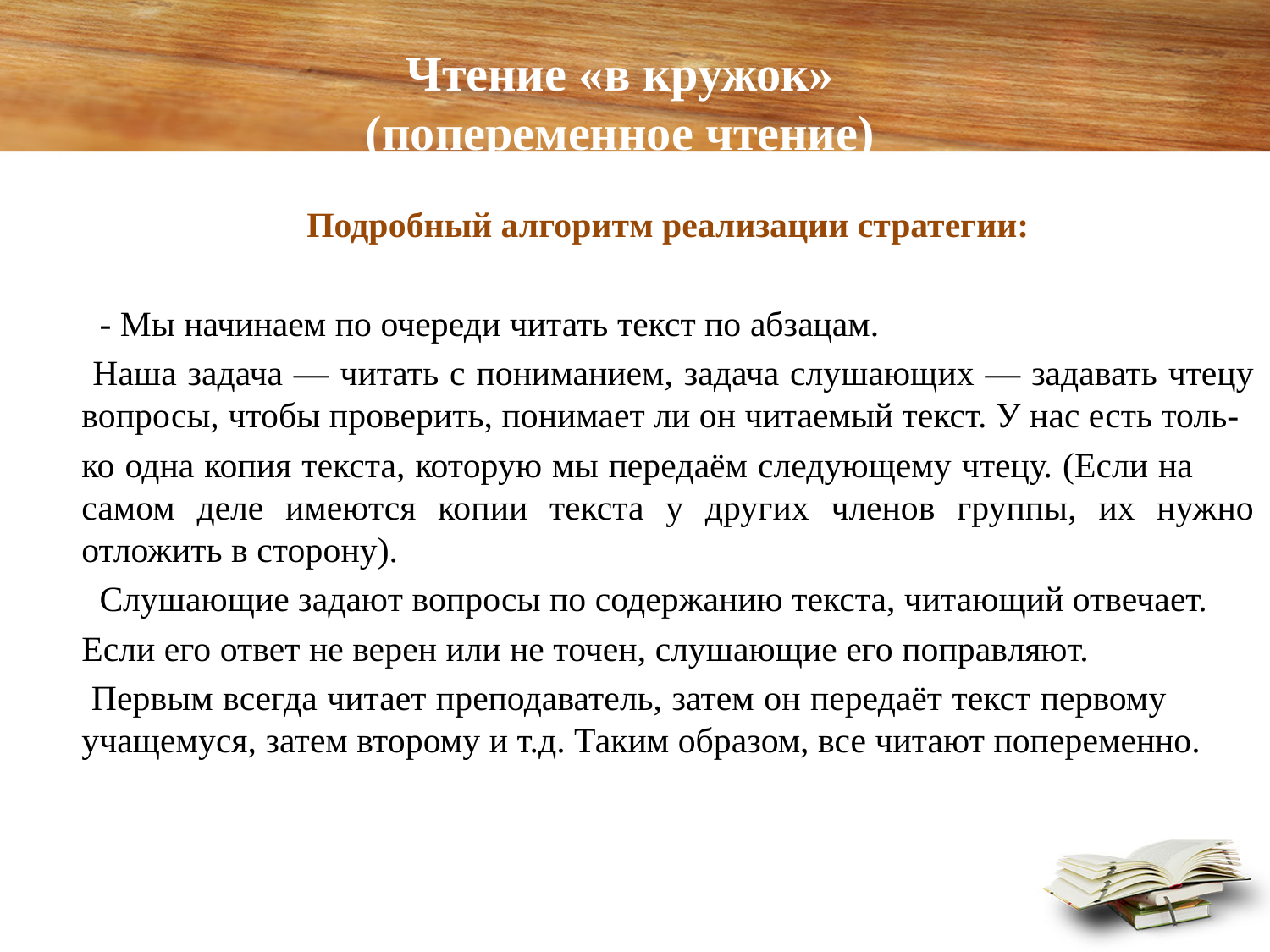

Чтение «в кружок»
(попеременное чтение)
Подробный алгоритм реализации стратегии:

  - Мы начинаем по очереди читать текст по абзацам.
 Наша задача — читать с пониманием, задача слушающих — задавать чтецу вопросы, чтобы проверить, понимает ли он читаемый текст. У нас есть толь-
ко одна копия текста, которую мы передаём следующему чтецу. (Если на       самом деле имеются копии текста у других членов группы, их нужно отложить в сторону).
  Слушающие задают вопросы по содержанию текста, читающий отвечает.
Если его ответ не верен или не точен, слушающие его поправляют.
 Первым всегда читает преподаватель, затем он передаёт текст первому          учащемуся, затем второму и т.д. Таким образом, все читают попеременно.